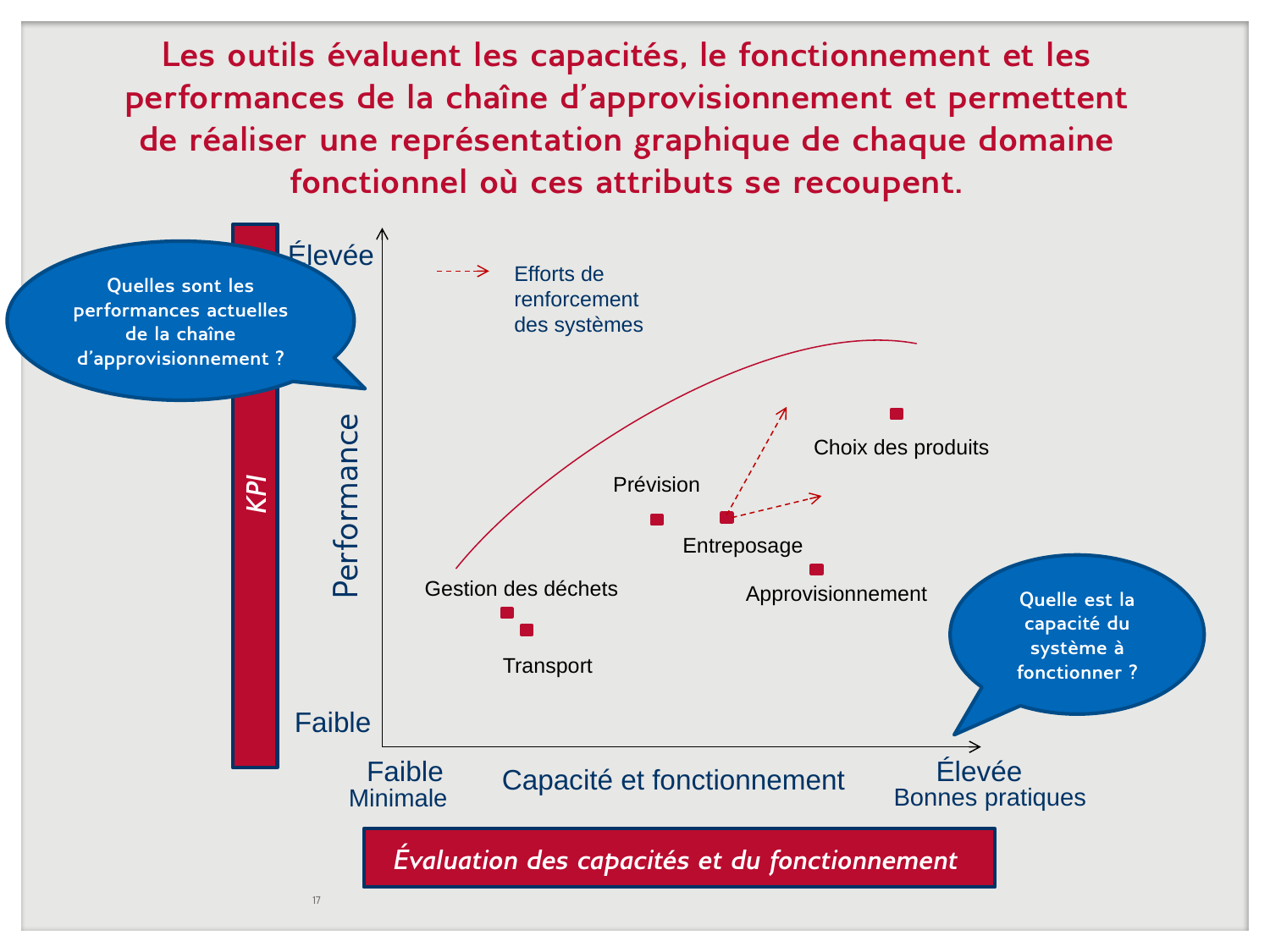

# Les outils évaluent les capacités, le fonctionnement et les performances de la chaîne d’approvisionnement et permettent de réaliser une représentation graphique de chaque domaine fonctionnel où ces attributs se recoupent.
Élevée
Quelles sont les performances actuelles de la chaîne d’approvisionnement ?
Efforts de renforcement
des systèmes

Performance

Choix des produits
Prévision
KPI

Entreposage
Quelle est la capacité du système à fonctionner ?

Gestion des déchets
Approvisionnement

Transport
Faible
Élevée
Faible
Capacité et fonctionnement
Bonnes pratiques
Minimale
Évaluation des capacités et du fonctionnement
17